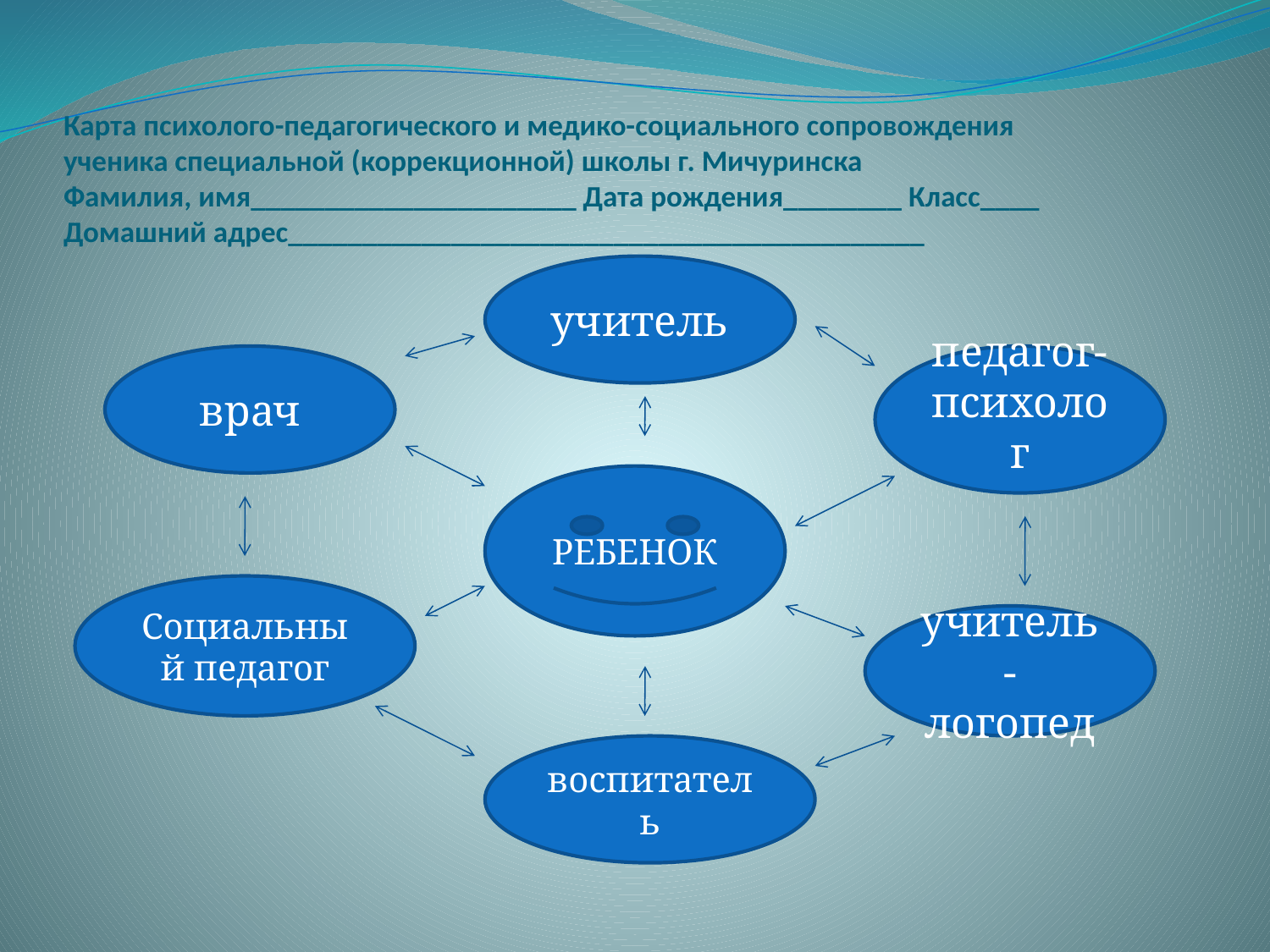

# Карта психолого-педагогического и медико-социального сопровождения ученика специальной (коррекционной) школы г. Мичуринска Фамилия, имя______________________ Дата рождения________ Класс____ Домашний адрес___________________________________________
учитель
врач
педагог-психолог

РЕБЕНОК
Социальный педагог
учитель-логопед
воспитатель